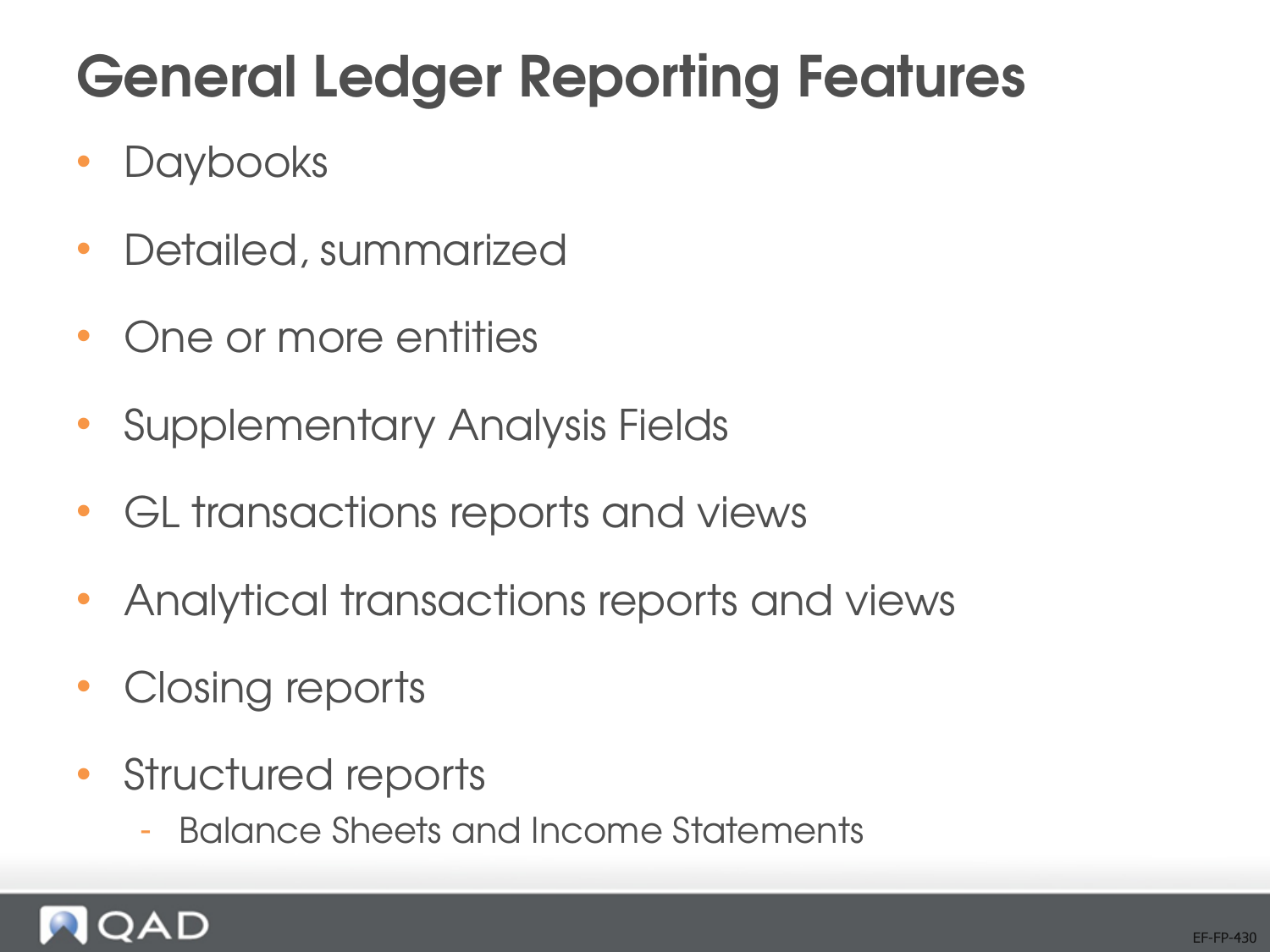

# General Ledger Reporting Features
Daybooks
Detailed, summarized
One or more entities
Supplementary Analysis Fields
GL transactions reports and views
Analytical transactions reports and views
Closing reports
Structured reports
Balance Sheets and Income Statements

EF-FP-430